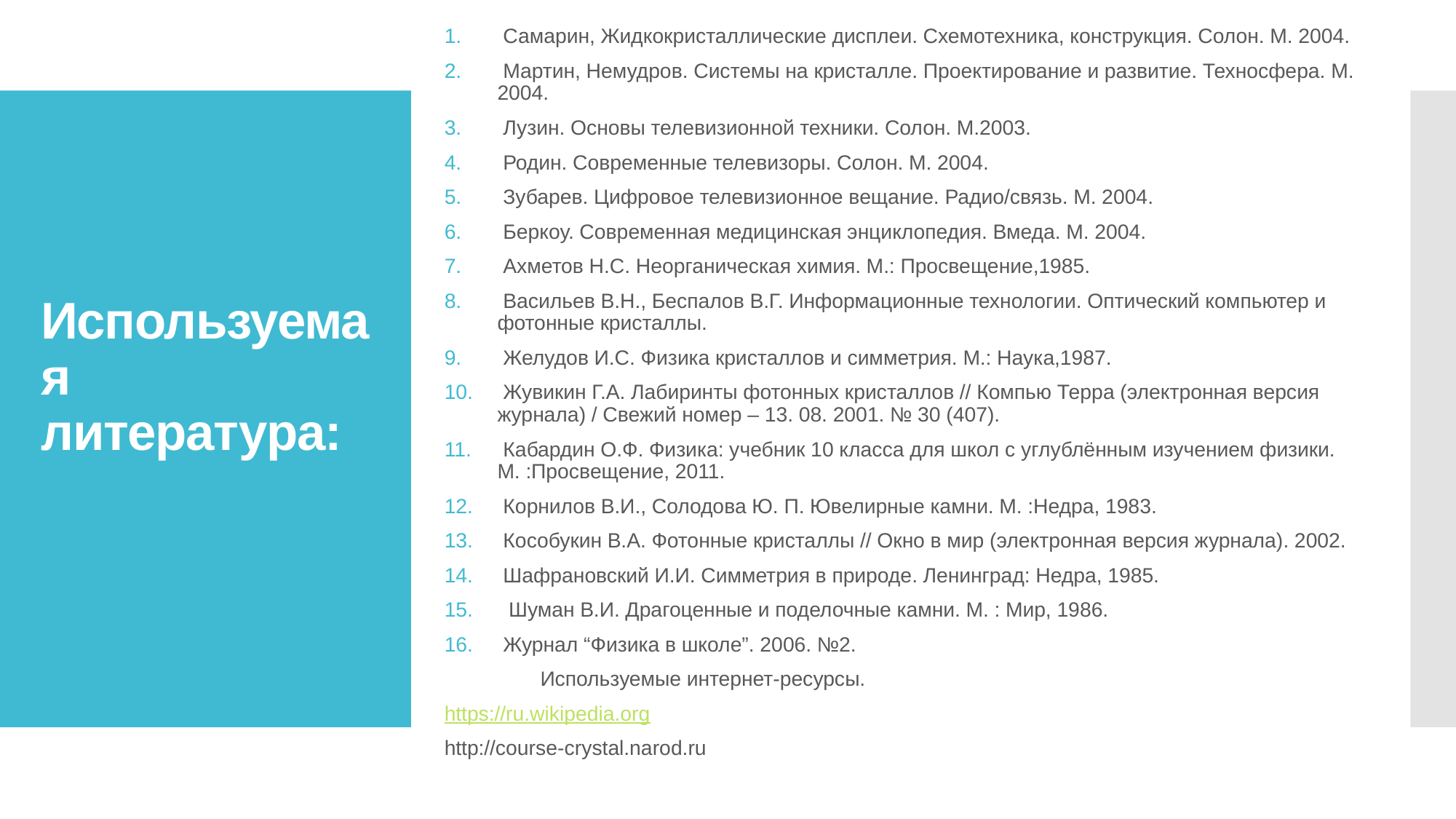

Самарин, Жидкокристаллические дисплеи. Схемотехника, конструкция. Солон. М. 2004.
 Мартин, Немудров. Системы на кристалле. Проектирование и развитие. Техносфера. М. 2004.
 Лузин. Основы телевизионной техники. Солон. М.2003.
 Родин. Современные телевизоры. Солон. М. 2004.
 Зубарев. Цифровое телевизионное вещание. Радио/связь. М. 2004.
 Беркоу. Современная медицинская энциклопедия. Вмеда. М. 2004.
 Ахметов Н.С. Неорганическая химия. М.: Просвещение,1985.
 Васильев В.Н., Беспалов В.Г. Информационные технологии. Оптический компьютер и фотонные кристаллы.
 Желудов И.С. Физика кристаллов и симметрия. М.: Наука,1987.
 Жувикин Г.А. Лабиринты фотонных кристаллов // Компью Терра (электронная версия журнала) / Свежий номер – 13. 08. 2001. № 30 (407).
 Кабардин О.Ф. Физика: учебник 10 класса для школ с углублённым изучением физики. М. :Просвещение, 2011.
 Корнилов В.И., Солодова Ю. П. Ювелирные камни. М. :Недра, 1983.
 Кособукин В.А. Фотонные кристаллы // Окно в мир (электронная версия журнала). 2002.
 Шафрановский И.И. Симметрия в природе. Ленинград: Недра, 1985.
  Шуман В.И. Драгоценные и поделочные камни. М. : Мир, 1986.
 Журнал “Физика в школе”. 2006. №2.
                 Используемые интернет-ресурсы.
https://ru.wikipedia.org
http://course-crystal.narod.ru

# Используемая литература: